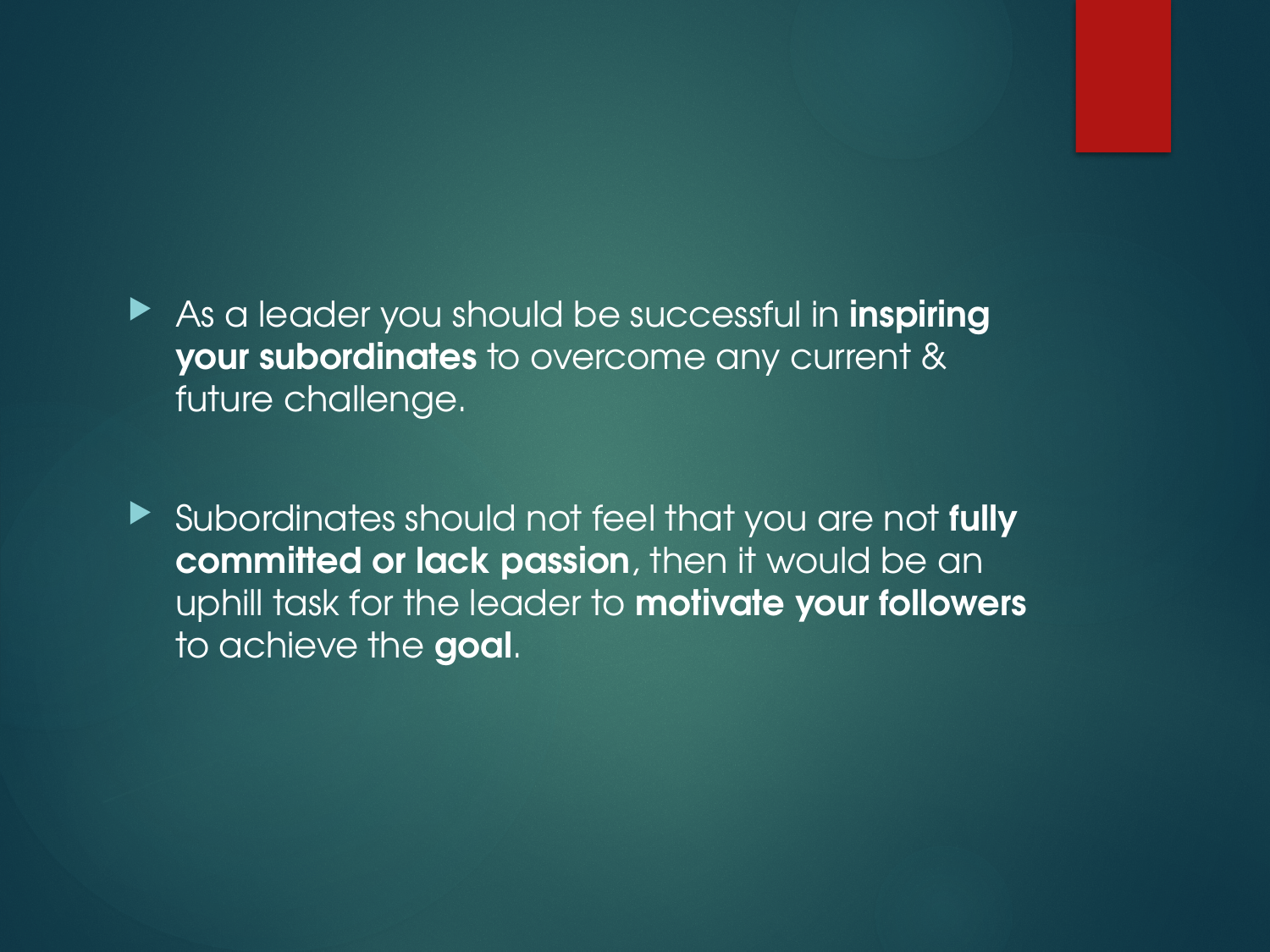

#
As a leader you should be successful in inspiring your subordinates to overcome any current & future challenge.

Subordinates should not feel that you are not fully committed or lack passion, then it would be an uphill task for the leader to motivate your followers to achieve the goal.